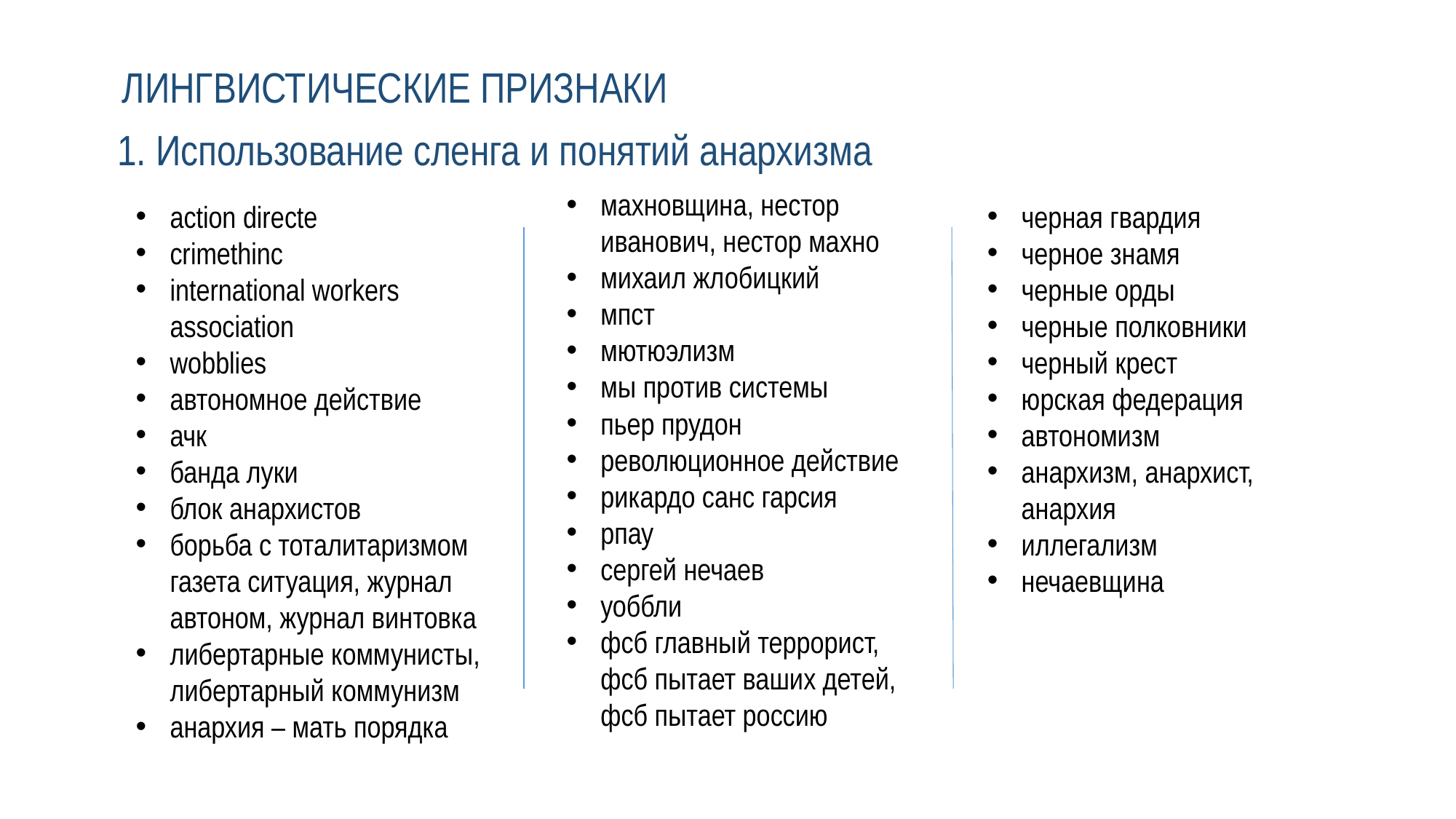

ЛИНГВИСТИЧЕСКИЕ ПРИЗНАКИ
1. Использование сленга и понятий анархизма
махновщина, нестор иванович, нестор махно
михаил жлобицкий
мпст
мютюэлизм
мы против системы
пьер прудон
революционное действие
рикардо санс гарсия
рпау
сергей нечаев
уоббли
фсб главный террорист, фсб пытает ваших детей, фсб пытает россию

action directe
crimethinc
international workers association
wobblies
автономное действие
ачк
банда луки
блок анархистов
борьба с тоталитаризмом газета ситуация, журнал автоном, журнал винтовка
либертарные коммунисты, либертарный коммунизм
анархия – мать порядка
черная гвардия
черное знамя
черные орды
черные полковники
черный крест
юрская федерация
автономизм
анархизм, анархист, анархия
иллегализм
нечаевщина